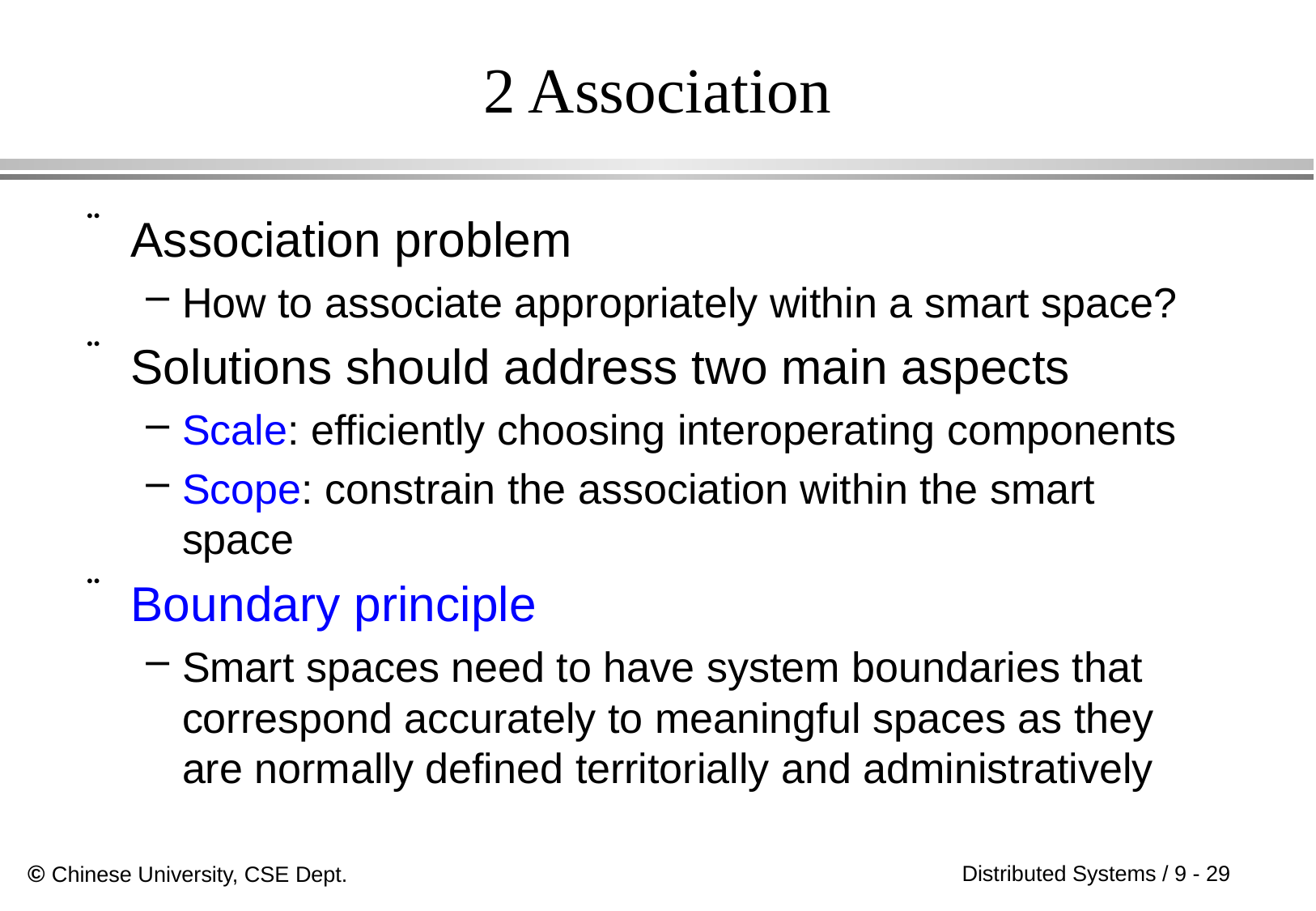

# 2 Association
Association problem
How to associate appropriately within a smart space?
Solutions should address two main aspects
Scale: efficiently choosing interoperating components
Scope: constrain the association within the smart space
Boundary principle
Smart spaces need to have system boundaries that correspond accurately to meaningful spaces as they are normally defined territorially and administratively